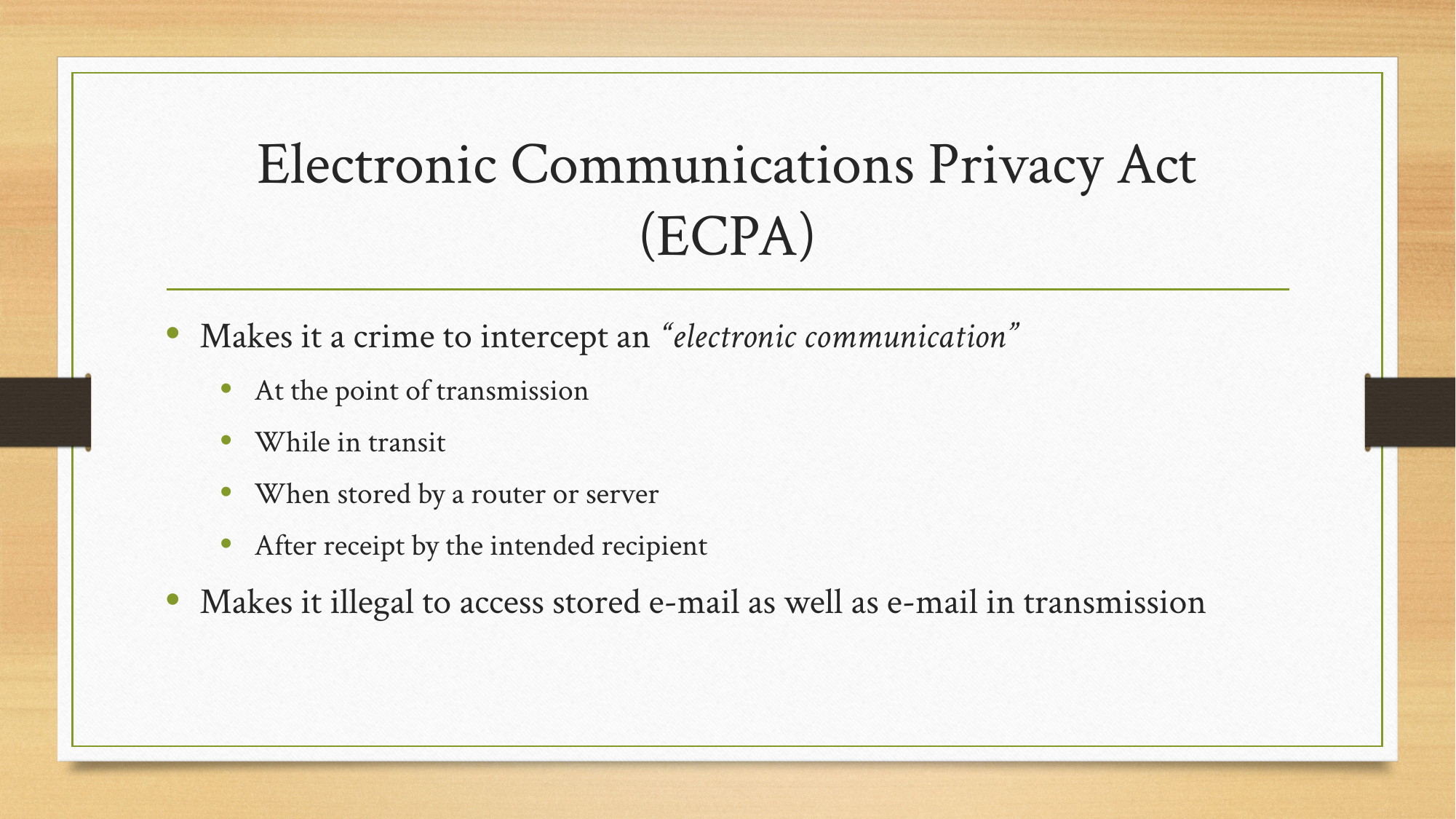

# Electronic Communications Privacy Act (ECPA)
Makes it a crime to intercept an “electronic communication”
At the point of transmission
While in transit
When stored by a router or server
After receipt by the intended recipient
Makes it illegal to access stored e-mail as well as e-mail in transmission